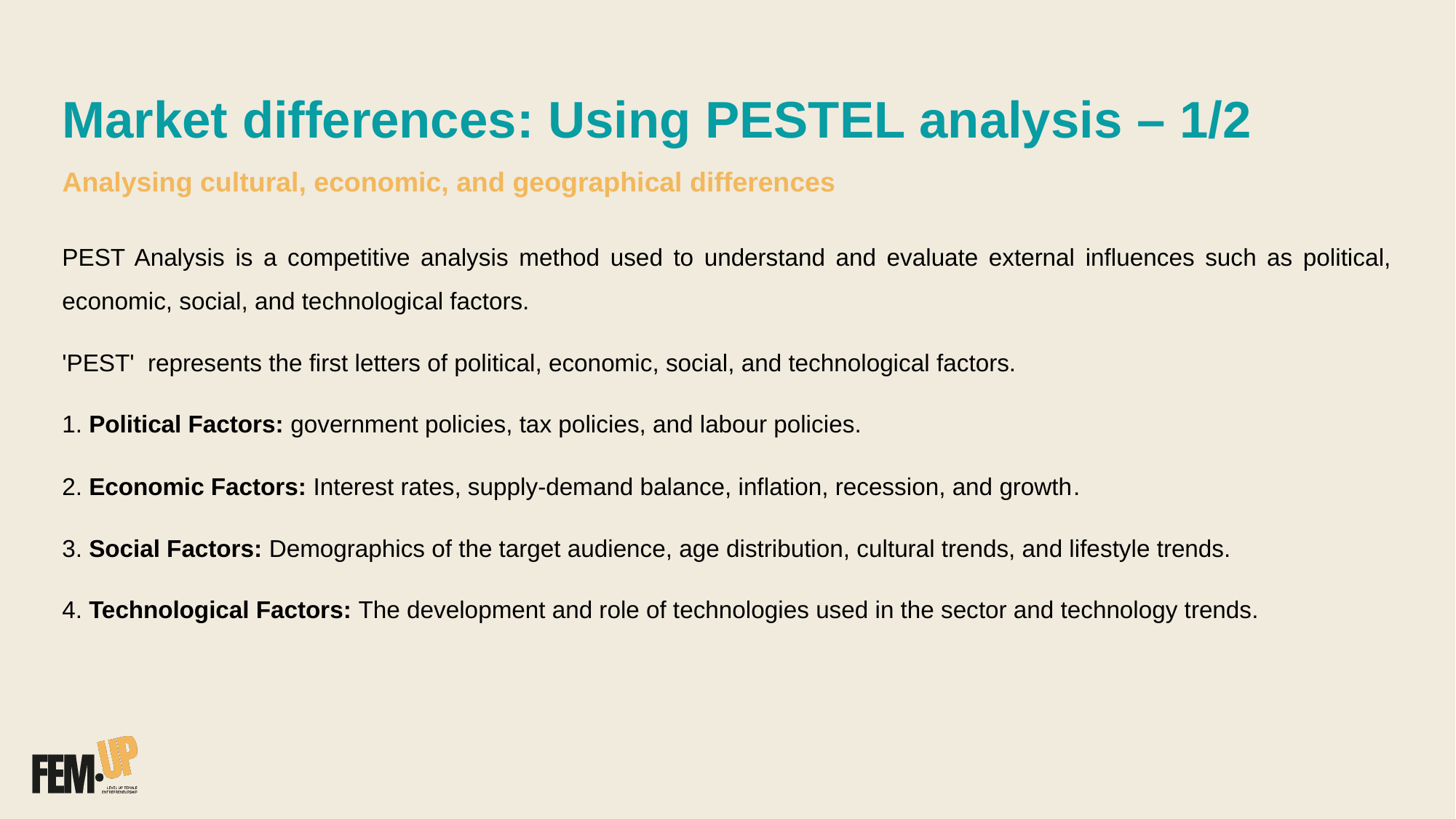

Market differences: Using PESTEL analysis – 1/2
Analysing cultural, economic, and geographical differences​
PEST Analysis is a competitive analysis method used to understand and evaluate external influences such as political, economic, social, and technological factors.
​​'PEST'  represents the first letters of political, economic, social, and technological factors.​
1. Political Factors: government policies, tax policies, and labour policies.
​2. Economic Factors: Interest rates, supply-demand balance, inflation, recession, and growth.
​3. Social Factors: Demographics of the target audience, age distribution, cultural trends, and lifestyle trends.​
4. Technological Factors: The development and role of technologies used in the sector and technology trends.​